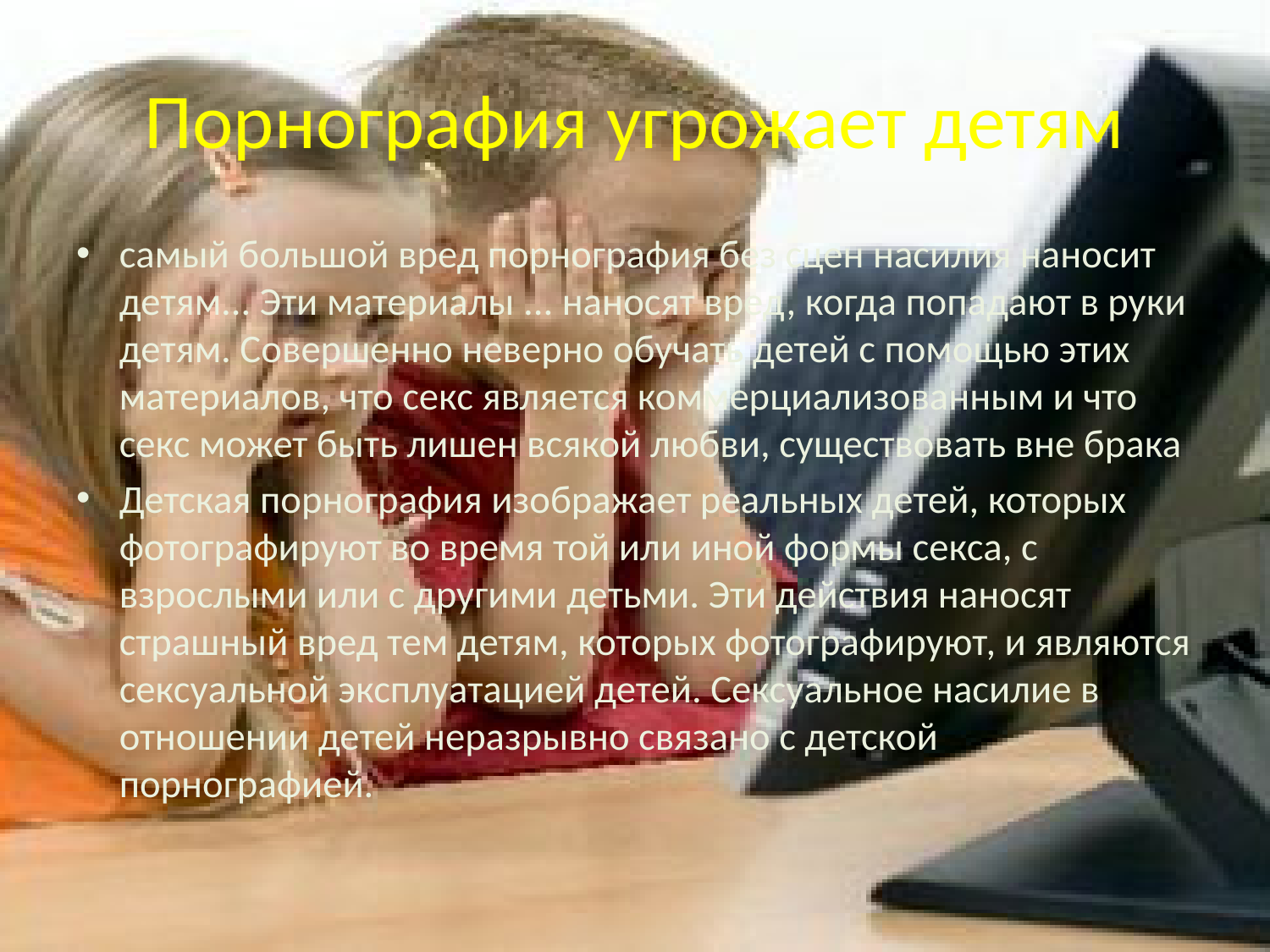

# Порнография угрожает детям
самый большой вред порнография без сцен насилия наносит детям... Эти материалы ... наносят вред, когда попадают в руки детям. Совершенно неверно обучать детей с помощью этих материалов, что секс является коммерциализованным и что секс может быть лишен всякой любви, существовать вне брака
Детская порнография изображает реальных детей, которых фотографируют во время той или иной формы секса, с взрослыми или с другими детьми. Эти действия наносят страшный вред тем детям, которых фотографируют, и являются сексуальной эксплуатацией детей. Сексуальное насилие в отношении детей неразрывно связано с детской порнографией.